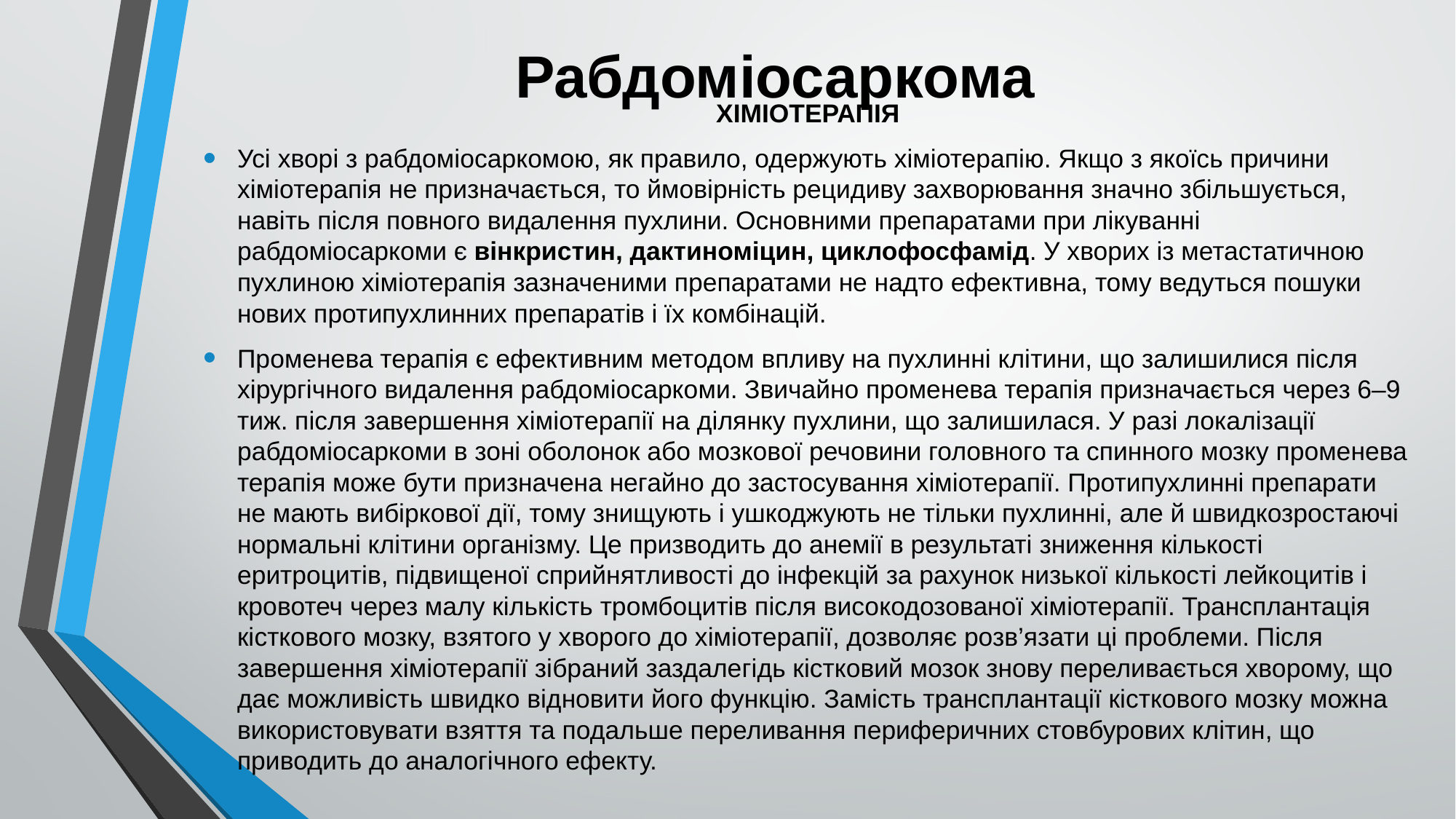

# Рабдоміосаркома
ХІМІОТЕРАПІЯ
Усі хворі з рабдоміосаркомою, як правило, одержують хіміотерапію. Якщо з якоїсь причини хіміотерапія не призначається, то ймовірність рецидиву захворювання значно збільшується, навіть після повного видалення пухлини. Основними препаратами при лікуванні рабдоміосаркоми є вінкристин, дактиноміцин, циклофосфамід. У хворих із метастатичною пухлиною хіміотерапія зазначеними препаратами не надто ефективна, тому ведуться пошуки нових протипухлинних препаратів і їх комбінацій.
Променева терапія є ефективним методом впливу на пухлинні клітини, що залишилися після хірургічного видалення рабдоміосаркоми. Звичайно променева терапія призначається через 6–9 тиж. після завершення хіміотерапії на ділянку пухлини, що залишилася. У разі локалізації рабдоміосаркоми в зоні оболонок або мозкової речовини головного та спинного мозку променева терапія може бути призначена негайно до застосування хіміотерапії. Протипухлинні препарати не мають вибіркової дії, тому знищують і ушкоджують не тільки пухлинні, але й швидкозростаючі нормальні клітини організму. Це призводить до анемії в результаті зниження кількості еритроцитів, підвищеної сприйнятливості до інфекцій за рахунок низької кількості лейкоцитів і кровотеч через малу кількість тромбоцитів після високодозованої хіміотерапії. Трансплантація кісткового мозку, взятого у хворого до хіміотерапії, дозволяє розв’язати ці проблеми. Після завершення хіміотерапії зібраний заздалегідь кістковий мозок знову переливається хворому, що дає можливість швидко відновити його функцію. Замість трансплантації кісткового мозку можна використовувати взяття та подальше переливання периферичних стовбурових клітин, що приводить до аналогічного ефекту.